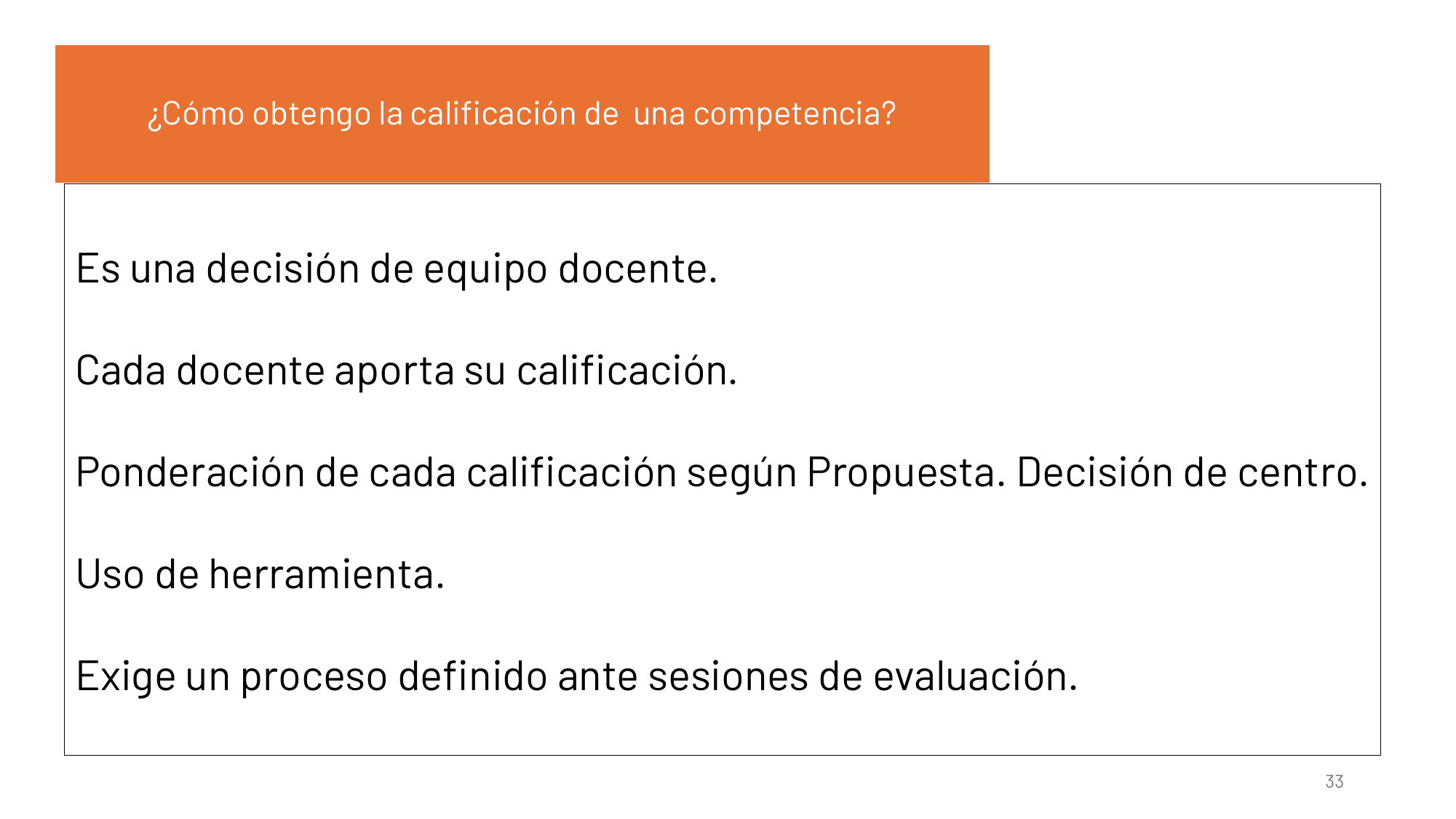

¿Cómo obtengo la calificación de  una competencia?

Es una decisión de equipo docente.

Cada docente aporta su calificación.

Ponderación de cada calificación según Propuesta. Decisión de centro.

Uso de herramienta.

Exige un proceso definido ante sesiones de evaluación.

33